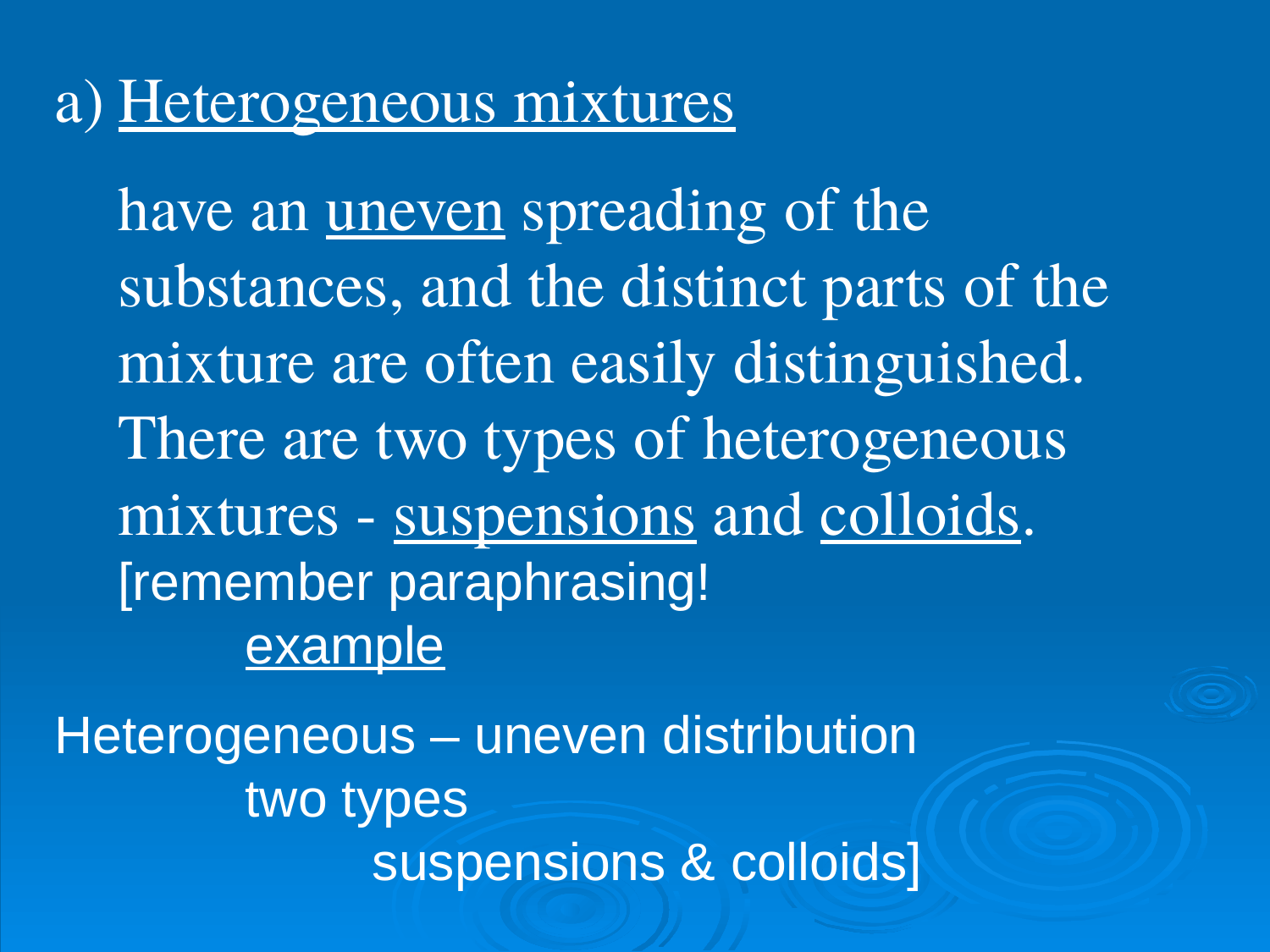

Heterogeneous mixtures
	have an uneven spreading of the substances, and the distinct parts of the mixture are often easily distinguished.  There are two types of heterogeneous mixtures - suspensions and colloids.  [remember paraphrasing! 					example
Heterogeneous – uneven distribution                	two types                                                  		suspensions & colloids]